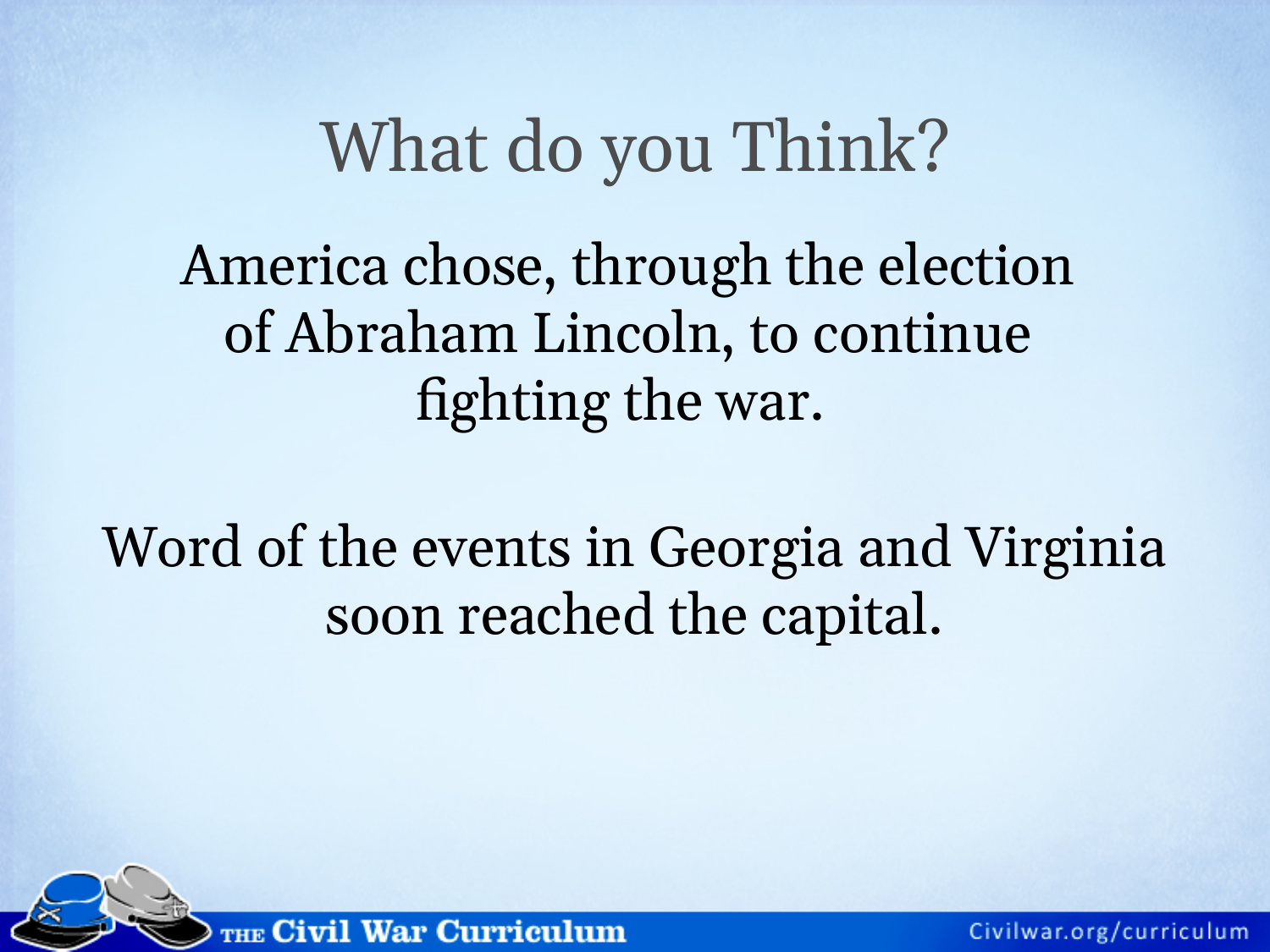

# What do you Think?
America chose, through the election
of Abraham Lincoln, to continue
fighting the war.
Word of the events in Georgia and Virginia soon reached the capital.